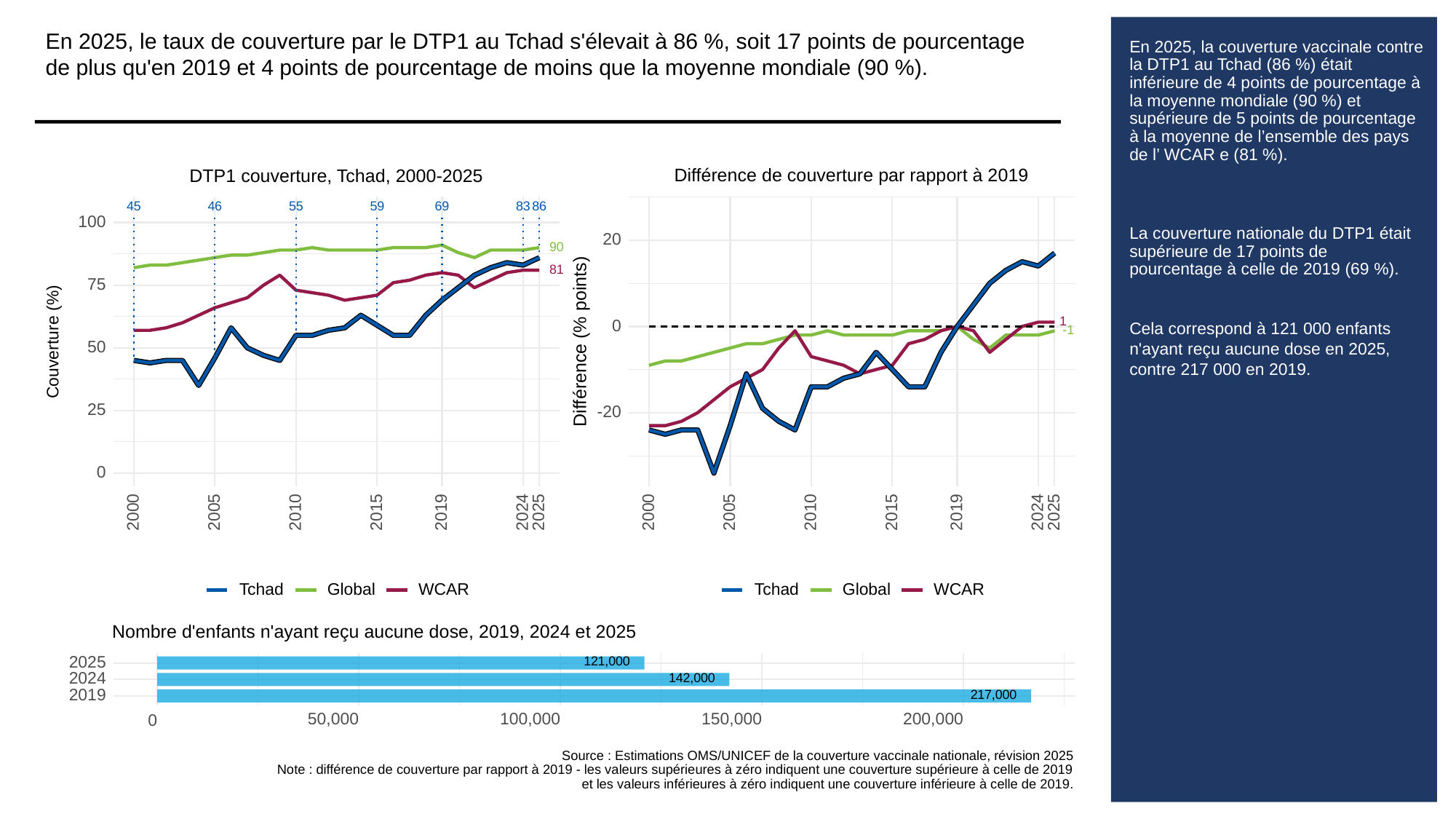

En 2025, le taux de couverture par le DTP1 au Tchad s'élevait à 86 %, soit 17 points de pourcentage de plus qu'en 2019 et 4 points de pourcentage de moins que la moyenne mondiale (90 %).
# En 2025, la couverture vaccinale contre la DTP1 au Tchad (86 %) était inférieure de 4 points de pourcentage à la moyenne mondiale (90 %) et supérieure de 5 points de pourcentage à la moyenne de l’ensemble des pays de l’ WCAR e (81 %).

La couverture nationale du DTP1 était supérieure de 17 points de pourcentage à celle de 2019 (69 %).

Cela correspond à 121 000 enfants n'ayant reçu aucune dose en 2025, contre 217 000 en 2019.

Différence de couverture par rapport à 2019
DTP1 couverture, Tchad, 2000-2025

83
46
59
69
86
45
55
100

20

90

81

75

1
0

-1

Différence (% points)
Couverture (%)
50

25
-20

0

2000
2005
2010
2015
2019
2024
2025
2000
2005
2010
2015
2019
2024
2025
Global
WCAR
Global
WCAR
Tchad
Tchad

Nombre d'enfants n'ayant reçu aucune dose, 2019, 2024 et 2025

121,000
2025

142,000
2024

217,000
2019

50,000
100,000
150,000
200,000
0
Source : Estimations OMS/UNICEF de la couverture vaccinale nationale, révision 2025
Note : différence de couverture par rapport à 2019 - les valeurs supérieures à zéro indiquent une couverture supérieure à celle de 2019
et les valeurs inférieures à zéro indiquent une couverture inférieure à celle de 2019.